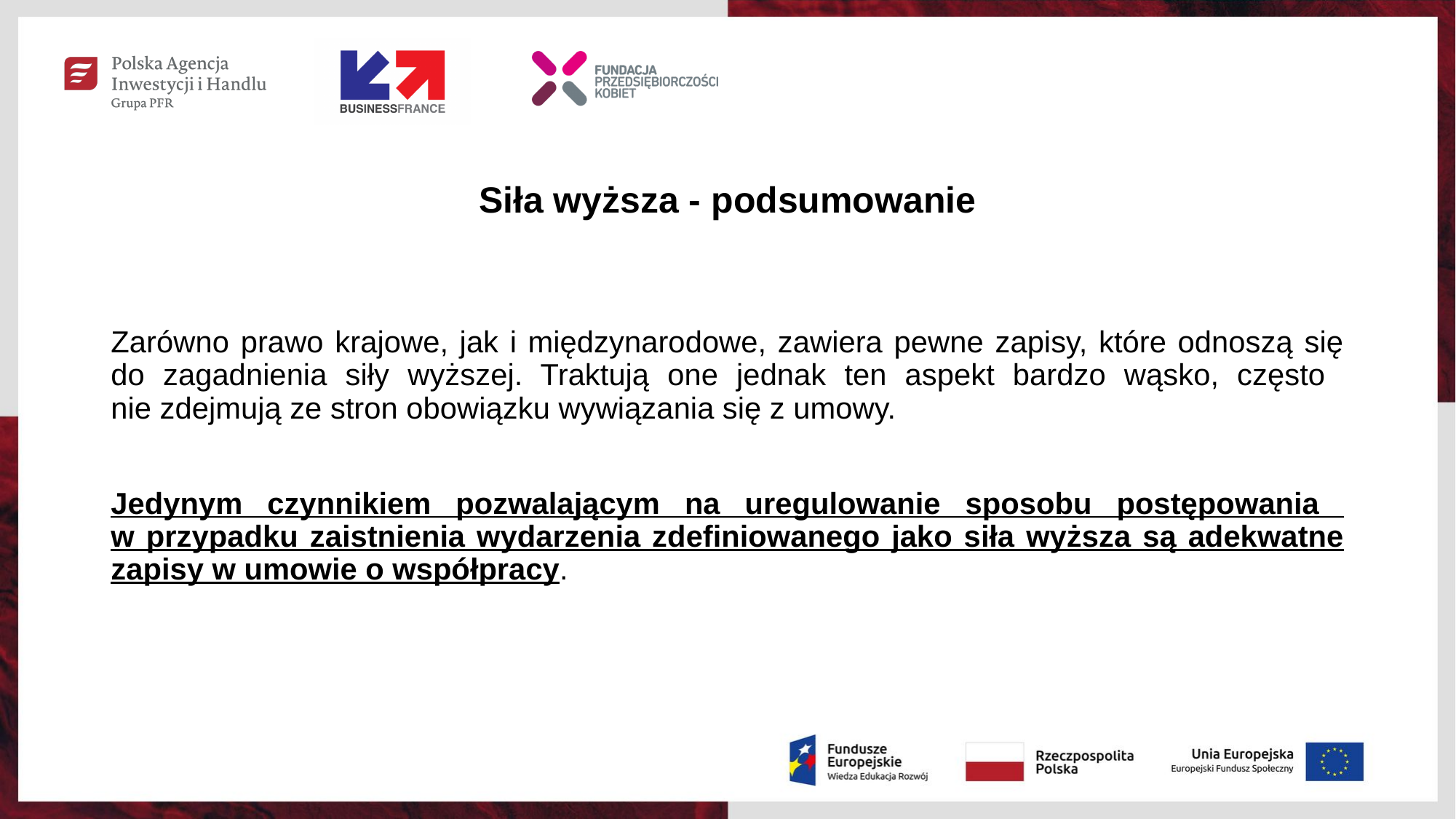

# Siła wyższa - podsumowanie
Zarówno prawo krajowe, jak i międzynarodowe, zawiera pewne zapisy, które odnoszą się do zagadnienia siły wyższej. Traktują one jednak ten aspekt bardzo wąsko, często
nie zdejmują ze stron obowiązku wywiązania się z umowy.

Jedynym czynnikiem pozwalającym na uregulowanie sposobu postępowania
w przypadku zaistnienia wydarzenia zdefiniowanego jako siła wyższa są adekwatne zapisy w umowie o współpracy.